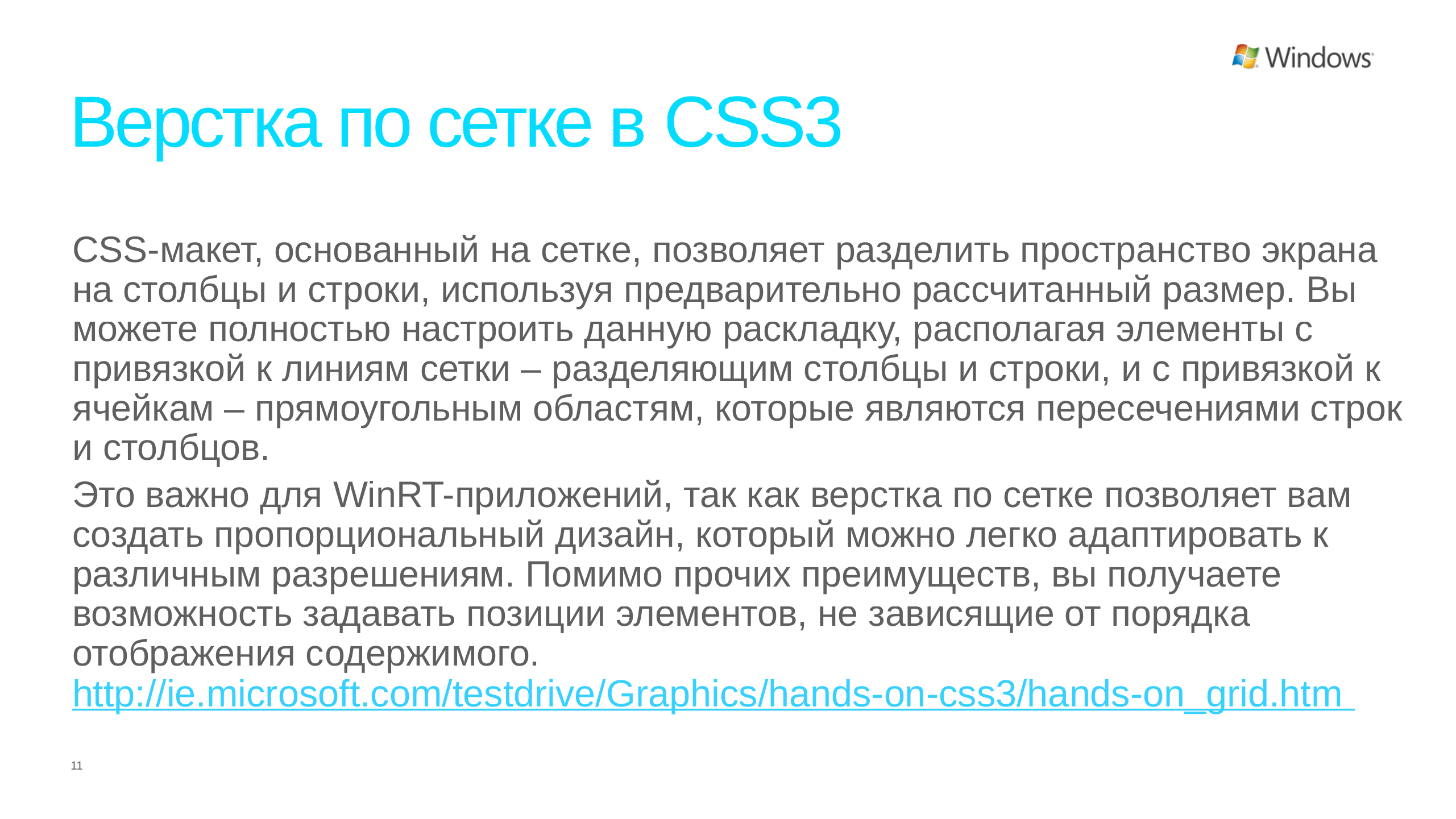

# Верстка по сетке в CSS3

CSS-макет, основанный на сетке, позволяет разделить пространство экрана на столбцы и строки, используя предварительно рассчитанный размер. Вы можете полностью настроить данную раскладку, располагая элементы с привязкой к линиям сетки – разделяющим столбцы и строки, и с привязкой к ячейкам – прямоугольным областям, которые являются пересечениями строк и столбцов.
Это важно для WinRT-приложений, так как верстка по сетке позволяет вам создать пропорциональный дизайн, который можно легко адаптировать к различным разрешениям. Помимо прочих преимуществ, вы получаете возможность задавать позиции элементов, не зависящие от порядка отображения содержимого. http://ie.microsoft.com/testdrive/Graphics/hands-on-css3/hands-on_grid.htm